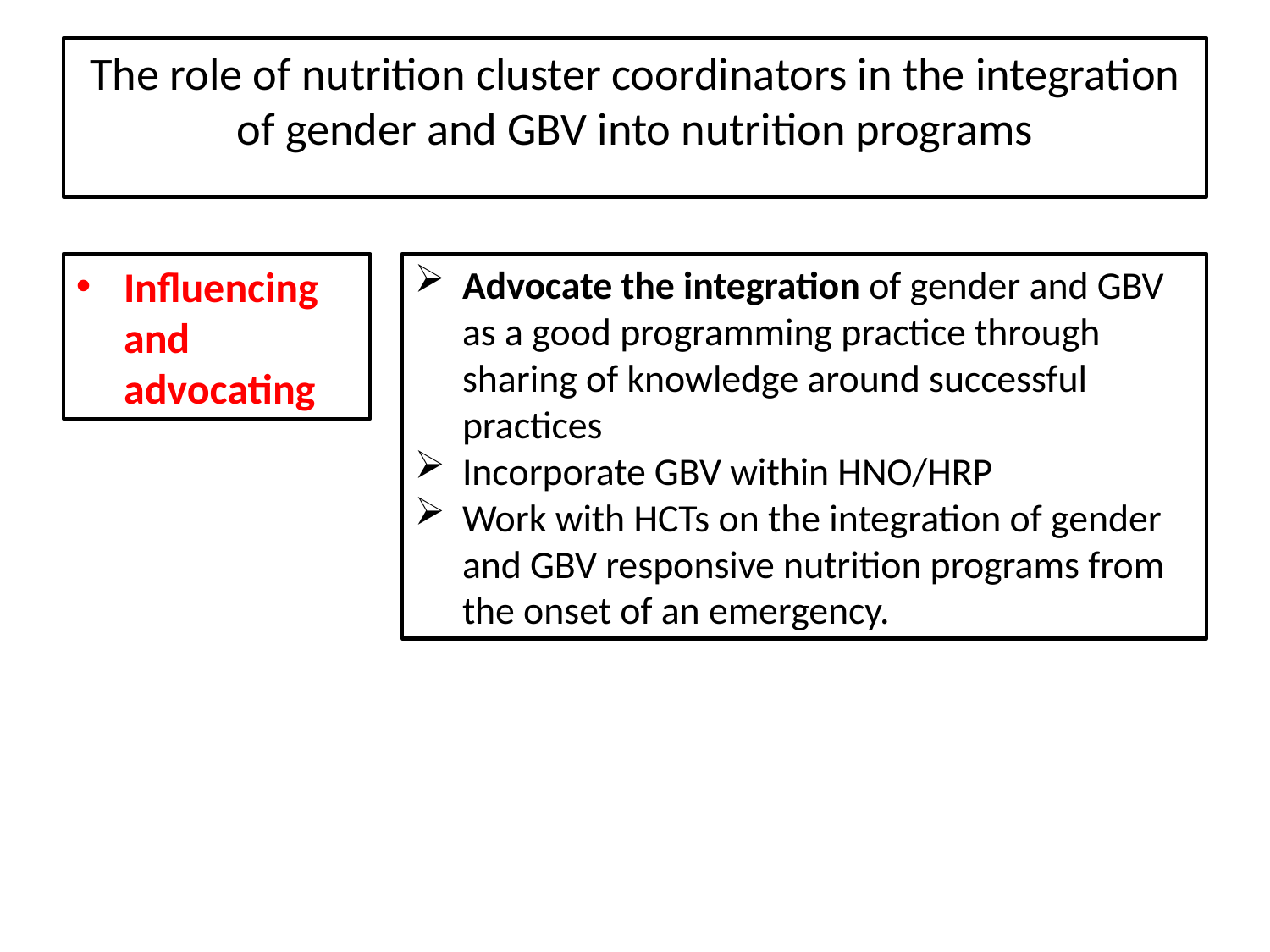

The role of nutrition cluster coordinators in the integration of gender and GBV into nutrition programs

Influencing and advocating
Advocate the integration of gender and GBV as a good programming practice through sharing of knowledge around successful practices
Incorporate GBV within HNO/HRP
Work with HCTs on the integration of gender and GBV responsive nutrition programs from the onset of an emergency.